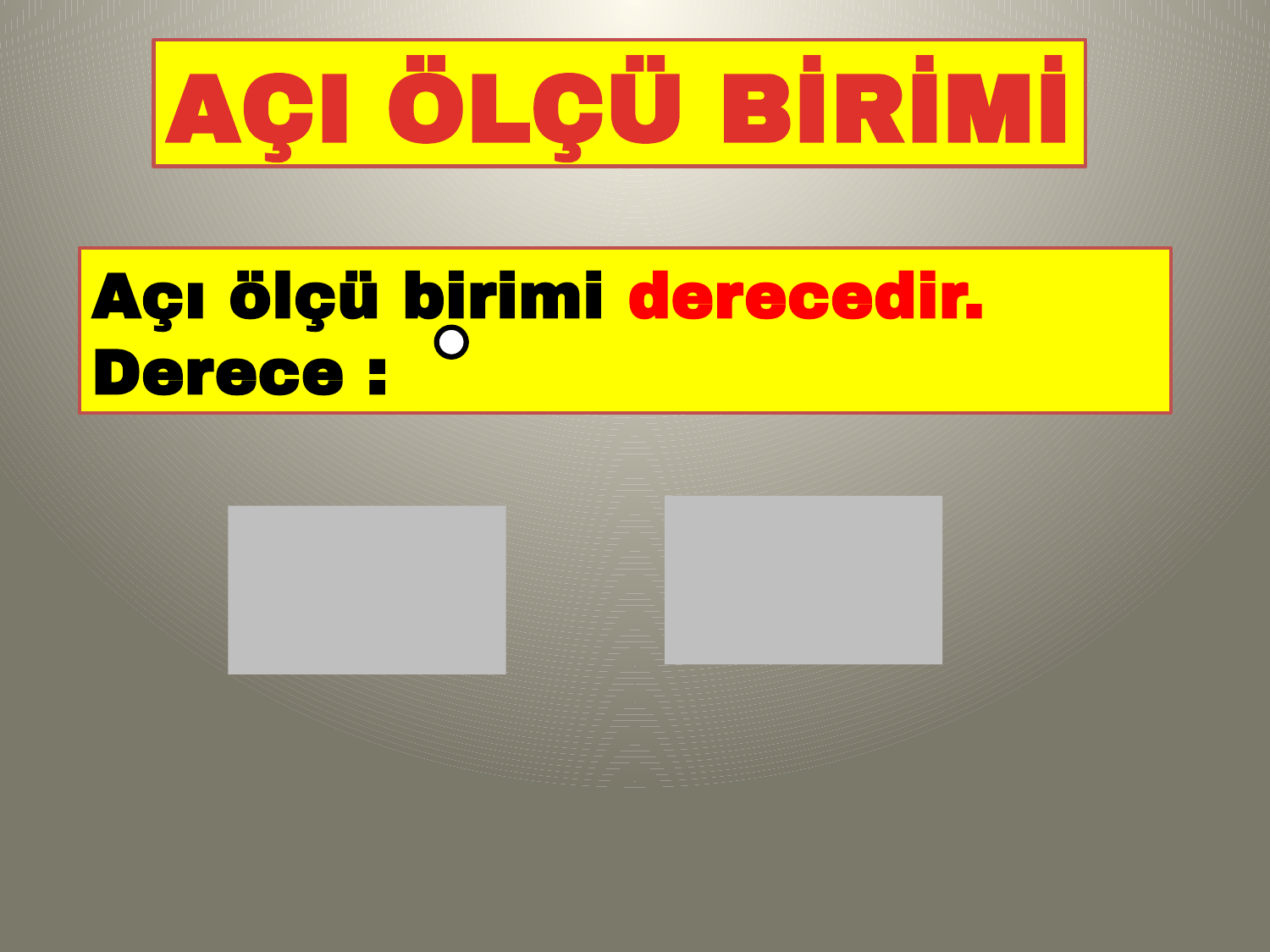

AÇI ÖLÇÜ BİRİMİ
Açı ölçü birimi derecedir.
Derece :

70

A
40
B